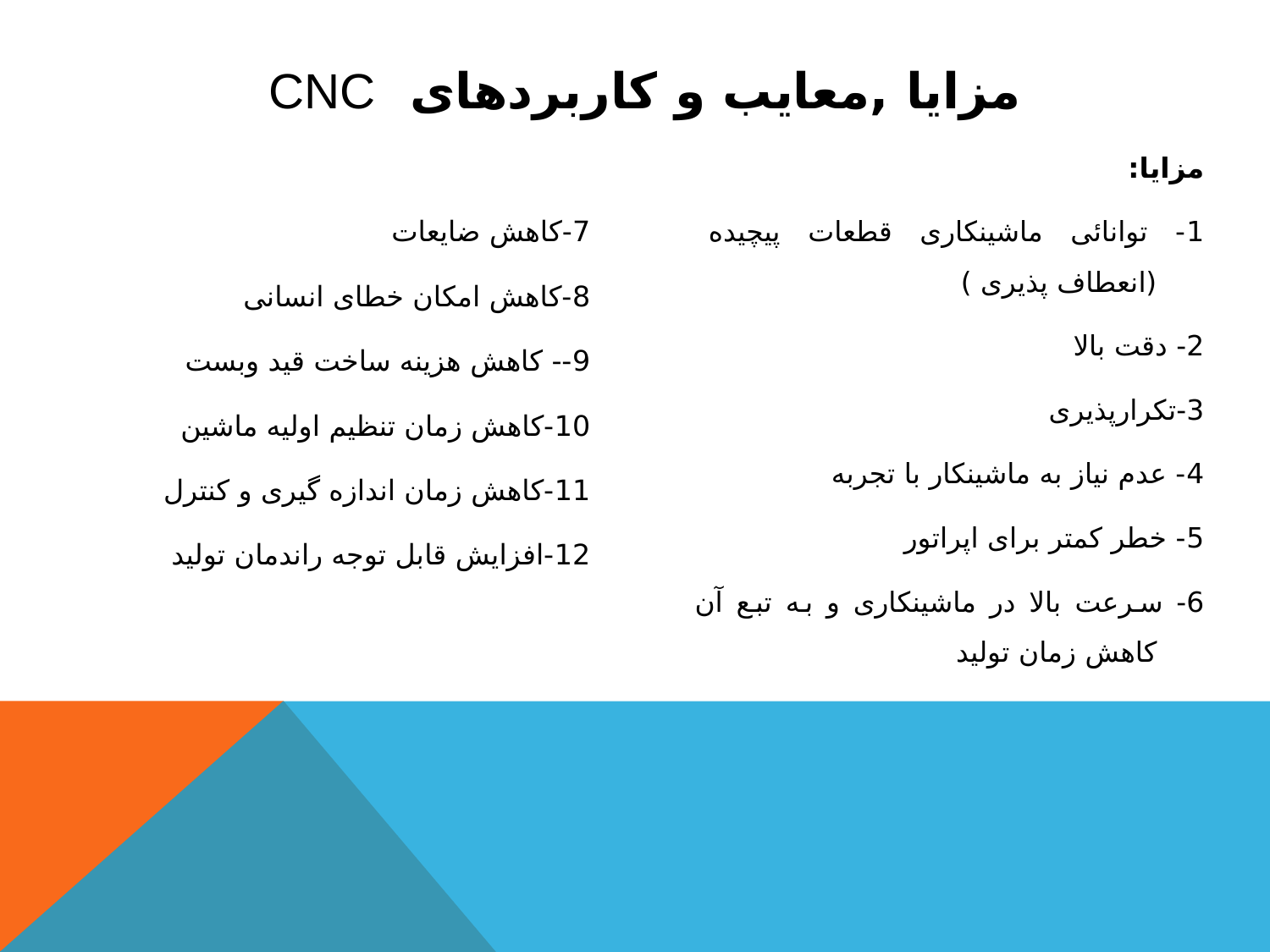

# مزایا ,معایب و كاربردهای  CNC
مزایا:
1- توانائی ماشینکاری قطعات پیچیده (انعطاف پذیری )
2- دقت بالا
3-تکرارپذیری
4- عدم نیاز به ماشینكار با تجربه
5- خطر كمتر برای اپراتور
6- سرعت بالا در ماشینكاری و به تبع آن كاهش زمان تولید
7-كاهش ضایعات
8-كاهش امكان خطای انسانی
9-- كاهش هزینه ساخت قید وبست
10-كاهش زمان تنظیم اولیه ماشین
11-كاهش زمان اندازه گیری و كنترل
12-افزایش قابل توجه راندمان تولید